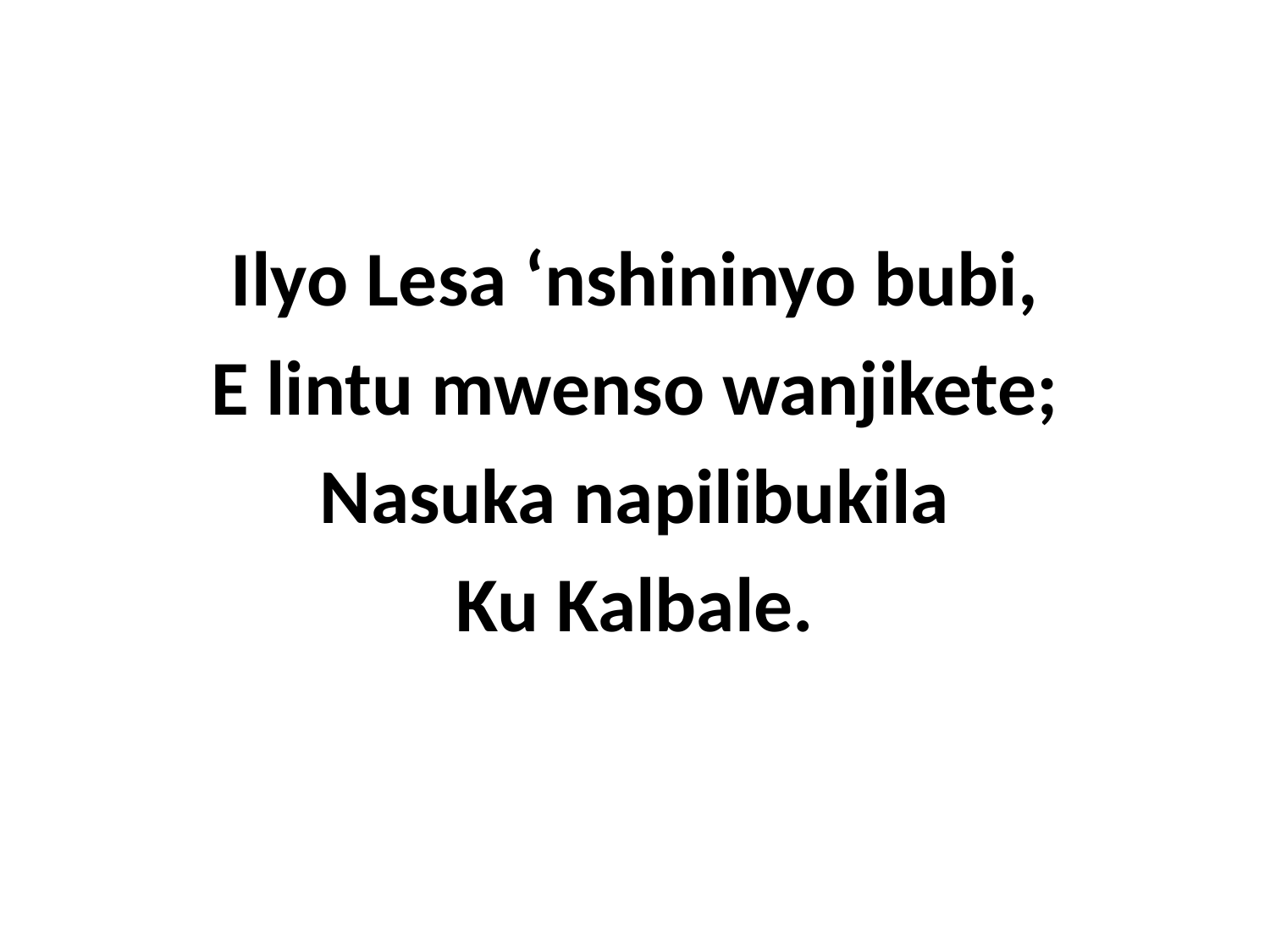

Ilyo Lesa ‘nshininyo bubi,
E lintu mwenso wanjikete;
Nasuka napilibukila
Ku Kalbale.